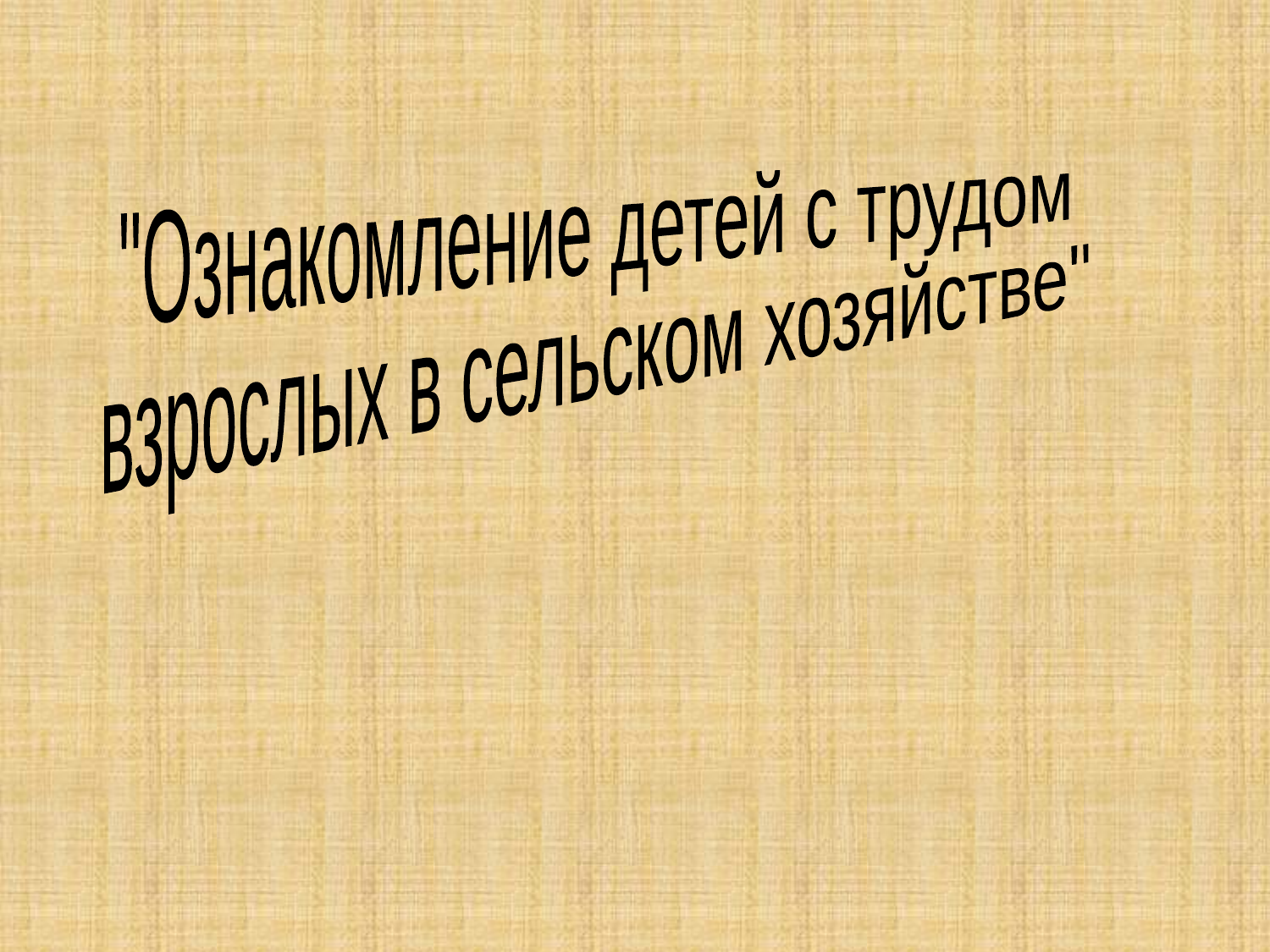

"Ознакомление детей с трудом
взрослых в сельском хозяйстве"